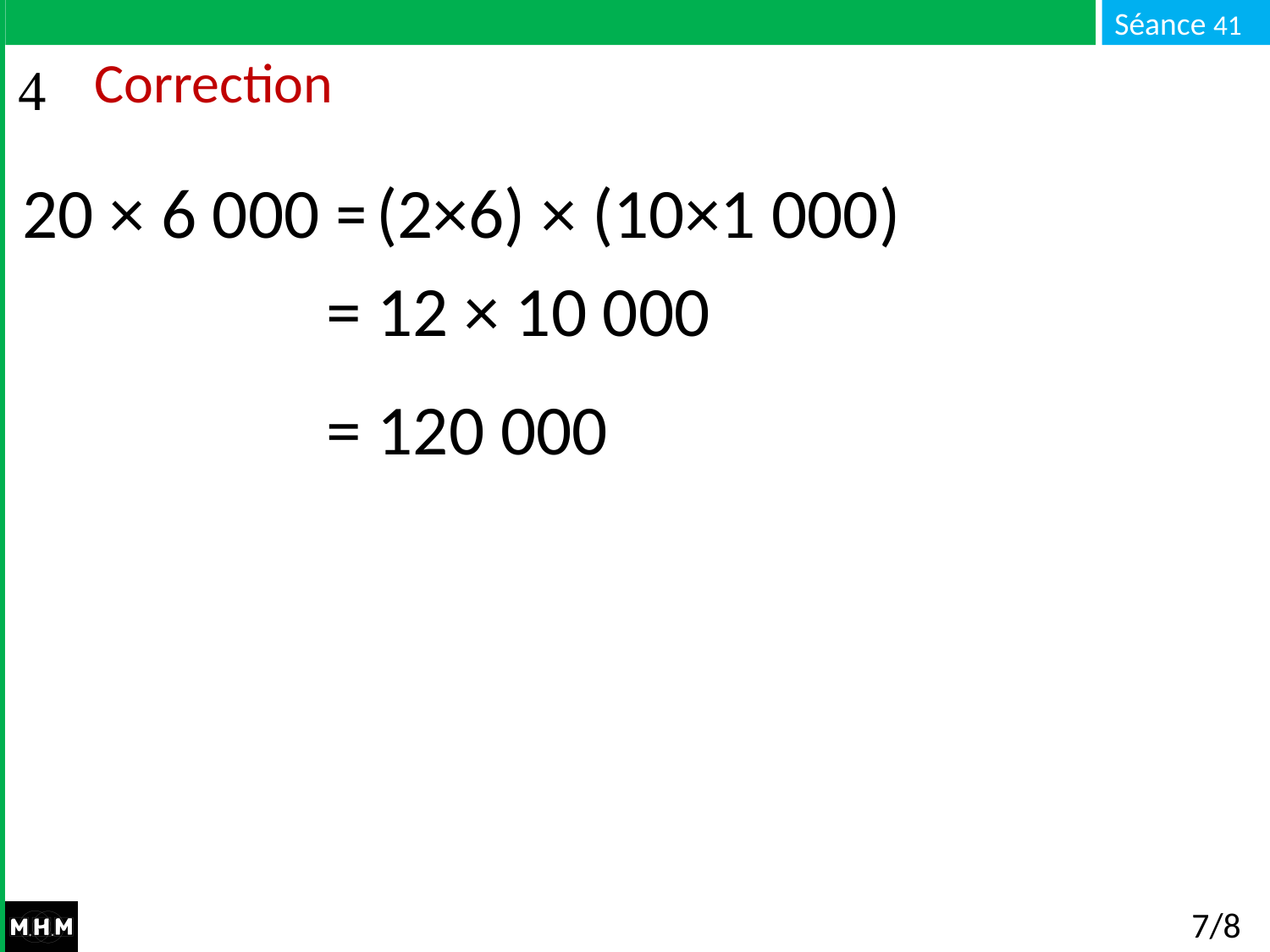

# Correction
20 × 6 000 = …
(2×6) × (10×1 000)
 = 12 × 10 000
 = 120 000
7/8